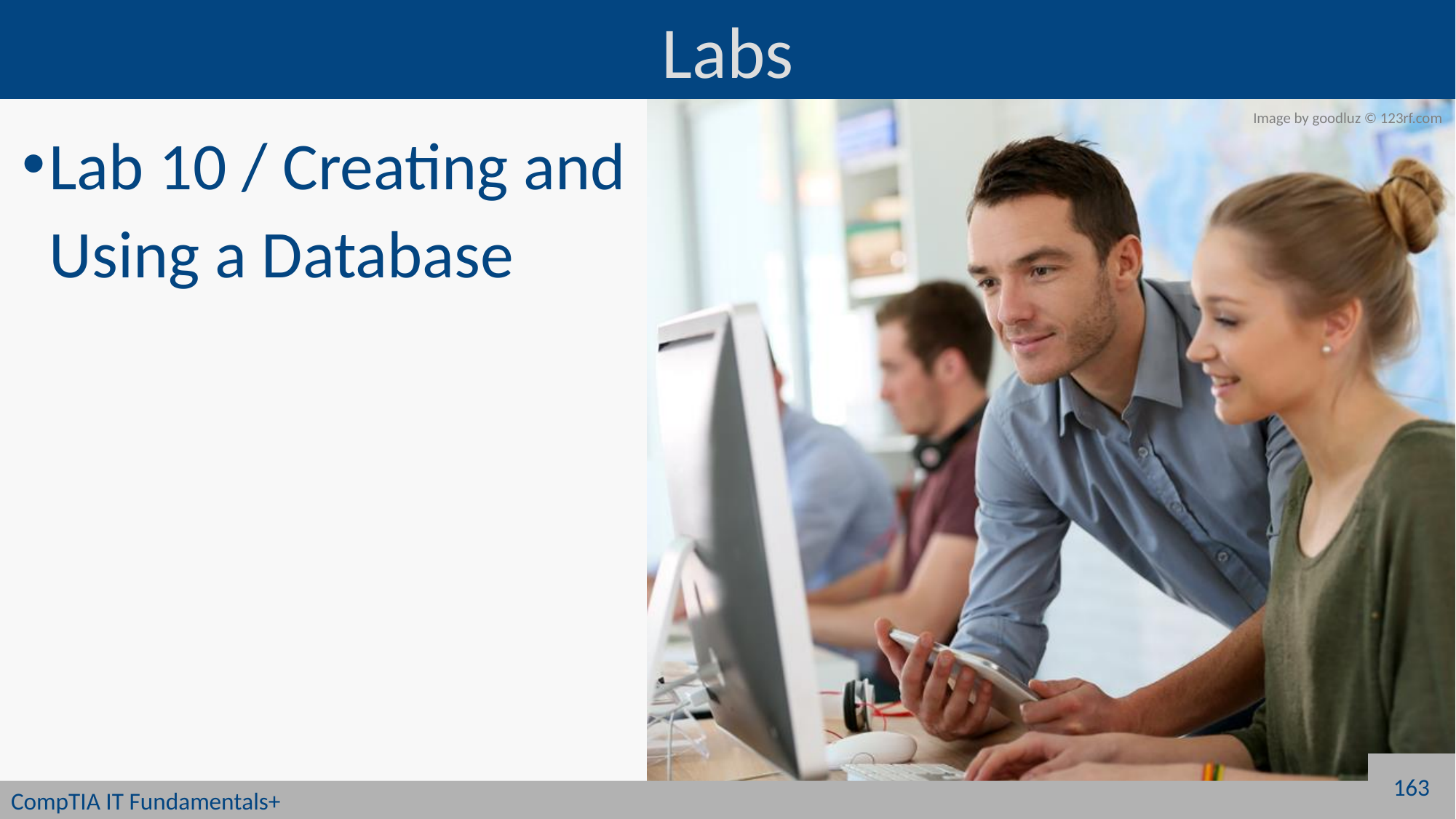

Lab 10 / Creating and Using a Database
163
CompTIA IT Fundamentals+